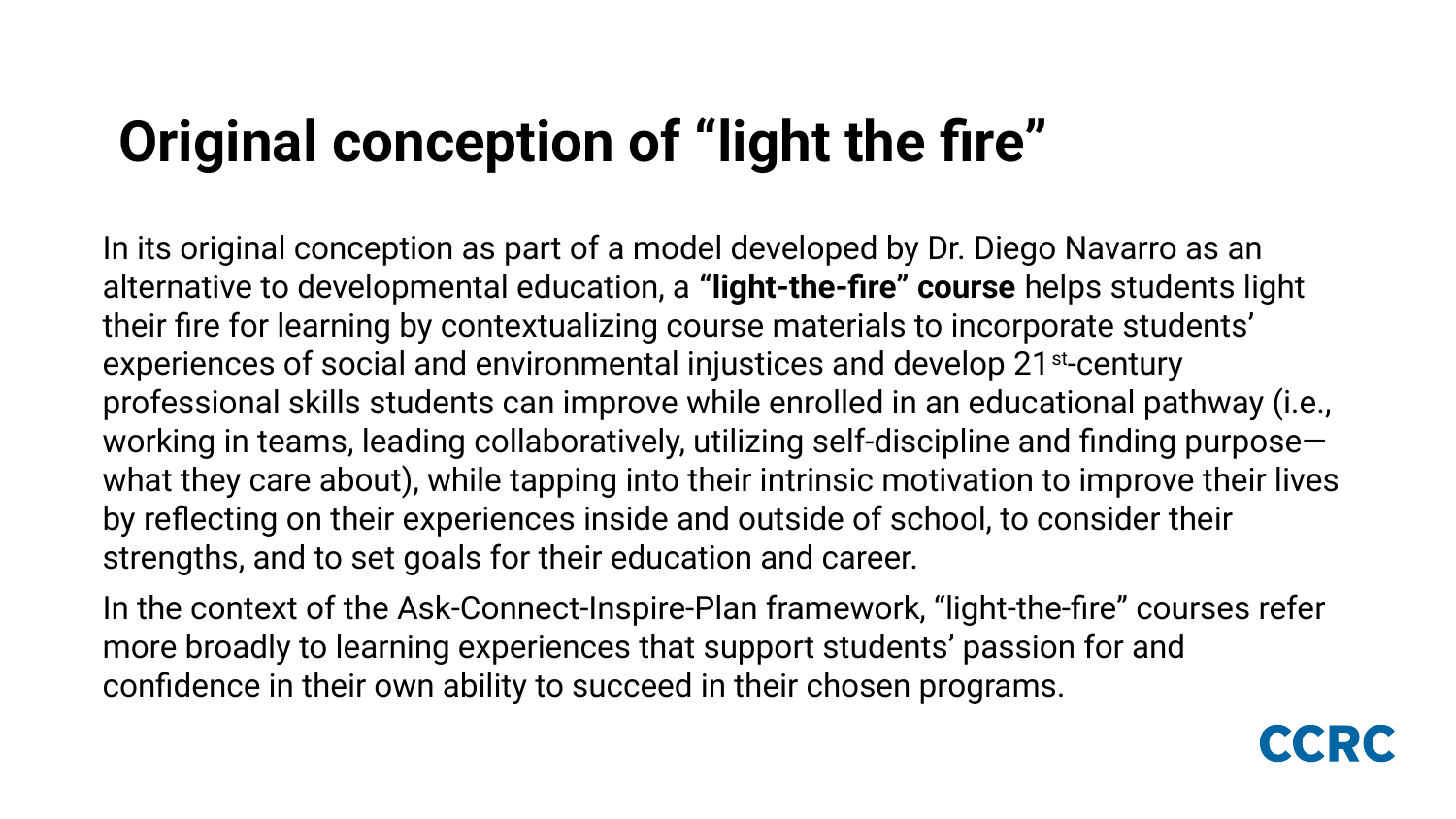

# Original conception of “light the fire”
In its original conception as part of a model developed by Dr. Diego Navarro as an alternative to developmental education, a “light-the-fire” course helps students light their fire for learning by contextualizing course materials to incorporate students’ experiences of social and environmental injustices and develop 21st-century professional skills students can improve while enrolled in an educational pathway (i.e., working in teams, leading collaboratively, utilizing self-discipline and finding purpose—what they care about), while tapping into their intrinsic motivation to improve their lives by reflecting on their experiences inside and outside of school, to consider their strengths, and to set goals for their education and career.
In the context of the Ask-Connect-Inspire-Plan framework, “light-the-fire” courses refer more broadly to learning experiences that support students’ passion for and confidence in their own ability to succeed in their chosen programs.